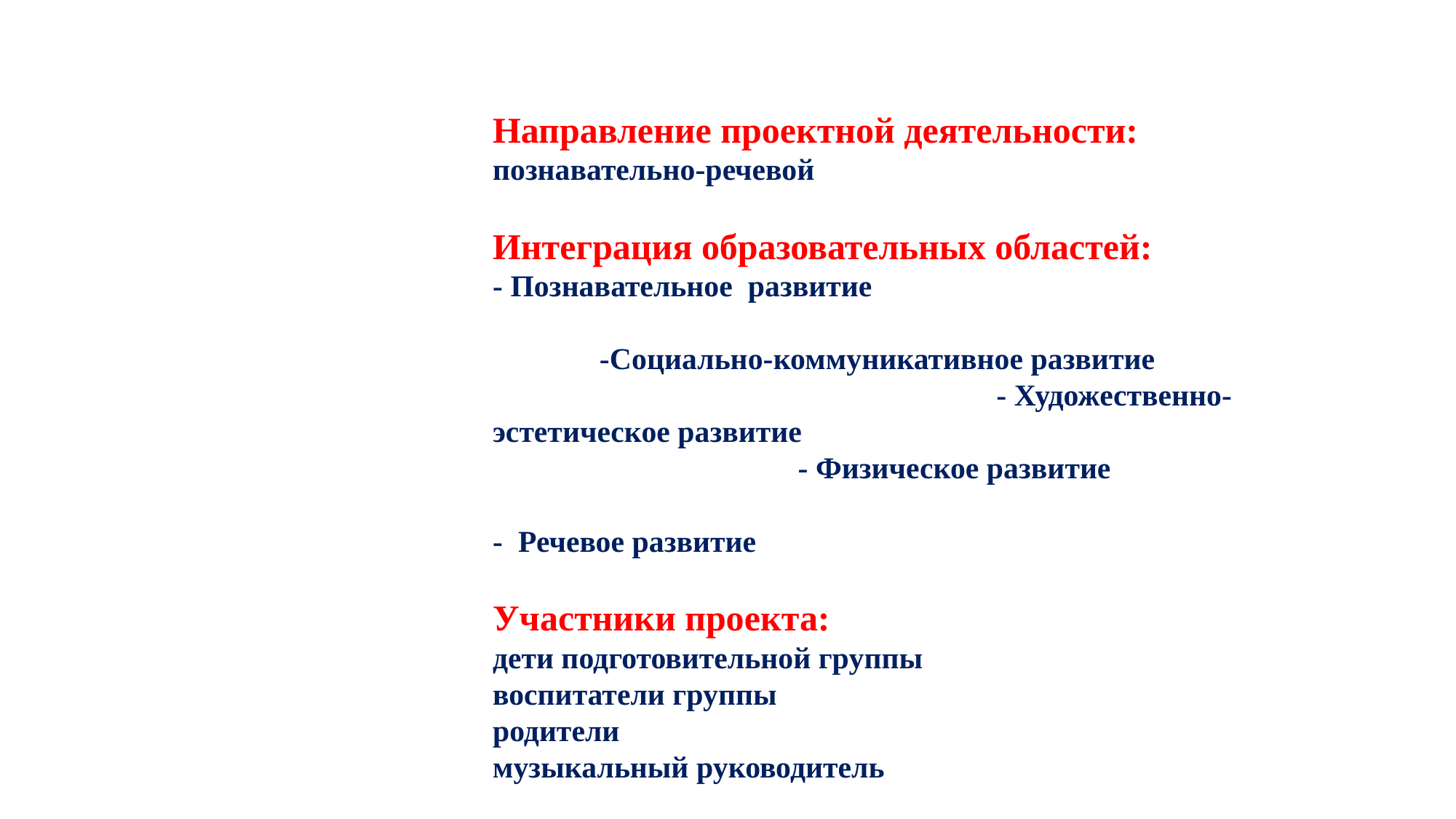

Направление проектной деятельности:
познавательно-речевой
Интеграция образовательных областей:
- Познавательное  развитие                                                                                                                                                                                    -Социально-коммуникативное развитие                                                                                       - Художественно-эстетическое развитие                                                                                                           - Физическое развитие                                                                                                                                      -  Речевое развитие
Участники проекта:
дети подготовительной группы
воспитатели группы
родители
музыкальный руководитель